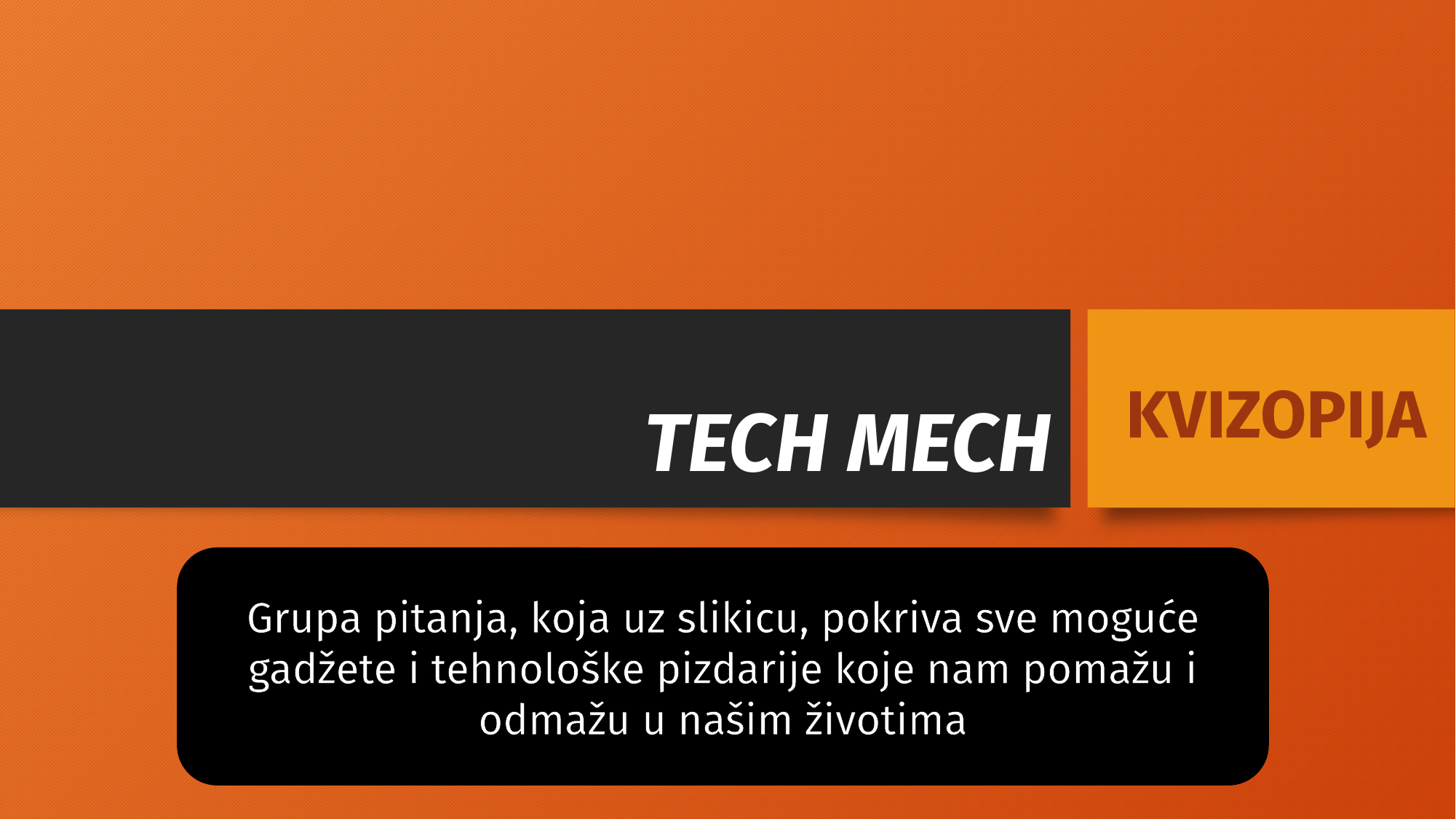

# TECH MECH
KVIZOPIJA
Grupa pitanja, koja uz slikicu, pokriva sve moguće gadžete i tehnološke pizdarije koje nam pomažu i odmažu u našim životima